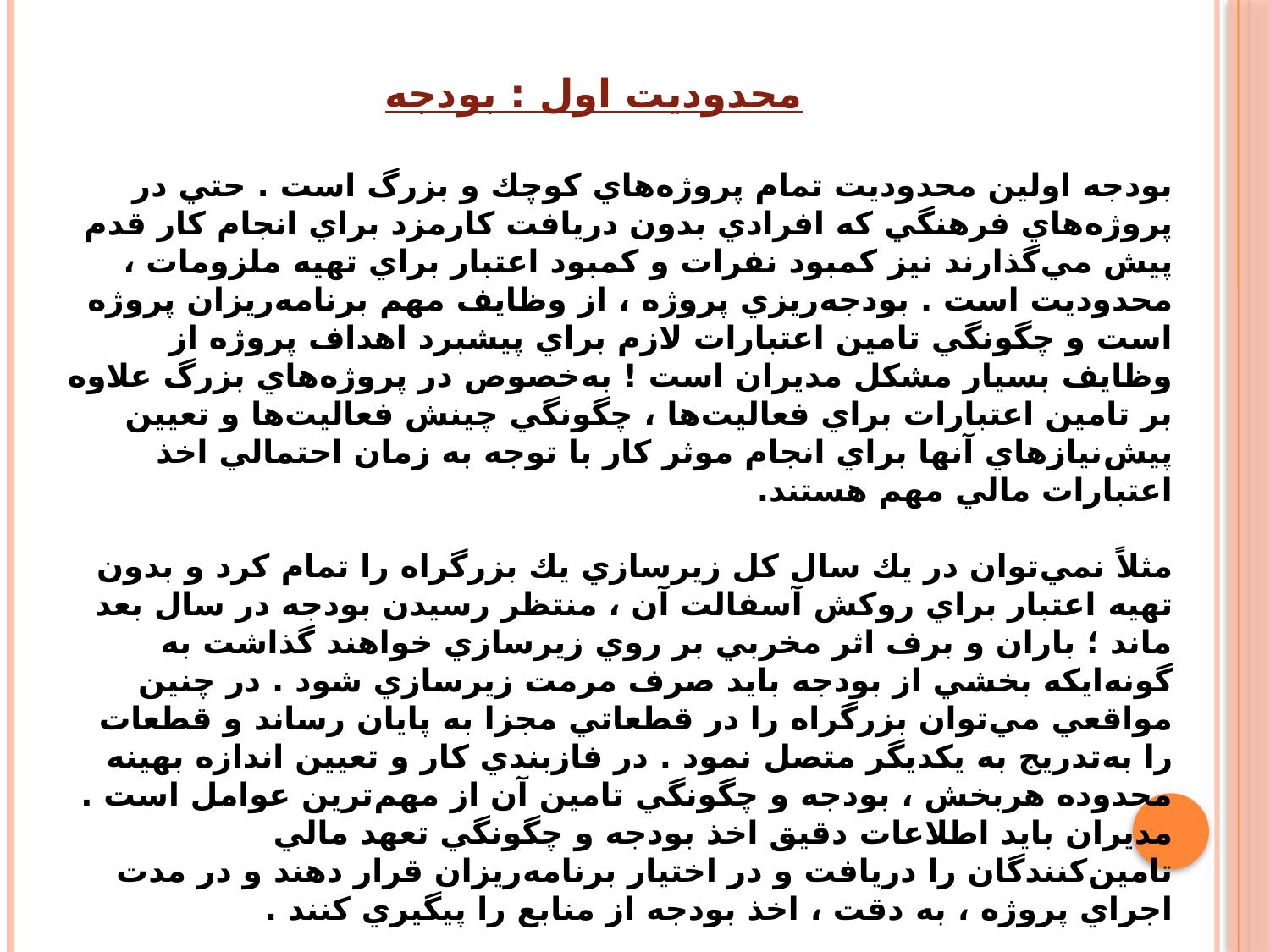

# محدوديت اول : بودجه
بودجه اولين محدوديت تمام پروژه‌هاي كوچك و بزرگ است . حتي در پروژه‌هاي فرهنگي كه افرادي بدون دريافت كارمزد براي انجام ‌كار قدم پيش‌ مي‌گذارند نيز كمبود نفرات و کمبود اعتبار براي تهيه‌ ملزومات ، محدوديت است . بودجه‌ريزي پروژه ، از وظايف مهم برنامه‌ريزان پروژه است و چگونگي تامين اعتبارات لازم براي پيشبرد اهداف ‌پروژه از وظايف بسيار مشكل مديران است ! به‌خصوص در پروژه‌هاي بزرگ علاوه بر تامين اعتبارات براي فعاليت‌ها ، چگونگي چينش فعاليت‌ها و تعيين پيش‌نيازهاي آنها براي انجام موثر كار با توجه به زمان احتمالي اخذ اعتبارات مالي مهم هستند.

مثلاً نمي‌توان در يك سال كل زيرسازي يك بزرگراه را تمام‌ كرد و بدون تهيه‌ اعتبار براي روكش آسفالت آن ، منتظر رسيدن بودجه در سال بعد ماند ؛ باران و برف اثر مخربي بر روي زيرسازي خواهند گذاشت به‌ گونه‌ايكه بخشي از بودجه‌ بايد صرف مرمت زيرسازي شود . در چنين مواقعي مي‌توان بزرگراه را در قطعاتي مجزا به‌ پايان رساند و قطعات را به‌تدريج به يكديگر متصل ‌نمود . در فازبندي كار و تعيين اندازه بهينه محدوده هربخش ، بودجه و چگونگي تامين آن از مهم‌ترين عوامل است . مديران بايد اطلاعات ‌دقيق اخذ بودجه و چگونگي تعهد مالي تامين‌كنندگان را دريافت و در اختيار برنامه‌ريزان قرار دهند و در مدت اجراي پروژه ، به‌ دقت ، اخذ بودجه از منابع را پيگيري ‌كنند .